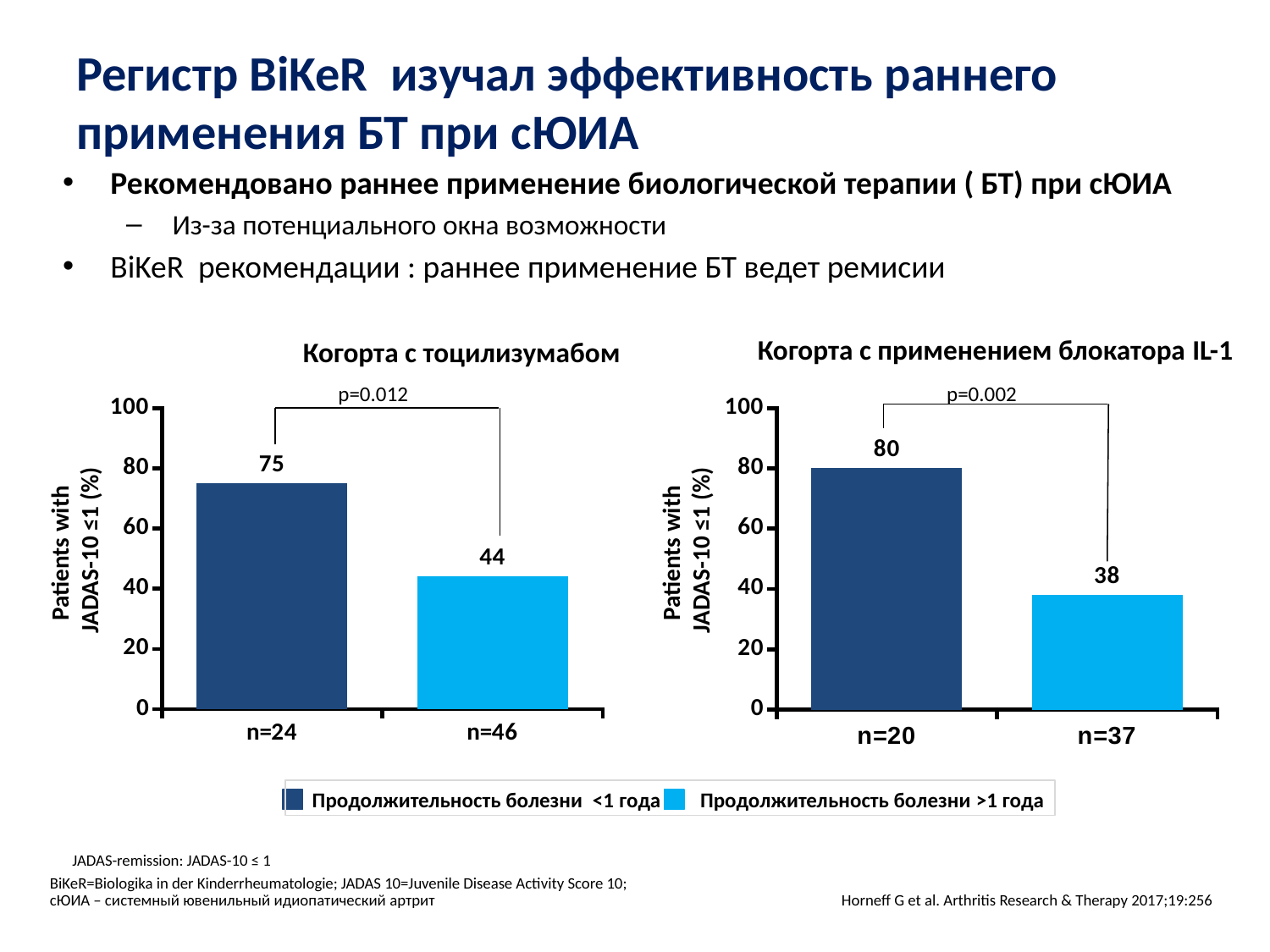

# Регистр BiKeR  изучал эффективность раннего применения БТ при сЮИА
Рекомендовано раннее применение биологической терапии ( БТ) при сЮИА
 Из-за потенциального окна возможности
BiKeR  рекомендации : раннее применение БТ ведет ремисии

 Когорта с применением блокатора IL-1
Когорта с тоцилизумабом
p=0.012
p=0.002

### Chart

| Category | Column1 |
|---|---|
| n=24 | 75.0 |
| n=46 | 44.0 |

### Chart

| Category | Column1 |
|---|---|
| n=20 | 80.0 |
| n=37 | 38.0 |
Patients with
JADAS-10 ≤1 (%)
Patients with
JADAS-10 ≤1 (%)
Продолжительность болезни  <1 года

Продолжительность болезни >1 года

JADAS-remission: JADAS-10 ≤ 1
BiKeR=Biologika in der Kinderrheumatologie; JADAS 10=Juvenile Disease Activity Score 10;
сЮИА – системный ювенильный идиопатический артрит
Horneff G et al. Arthritis Research & Therapy 2017;19:256